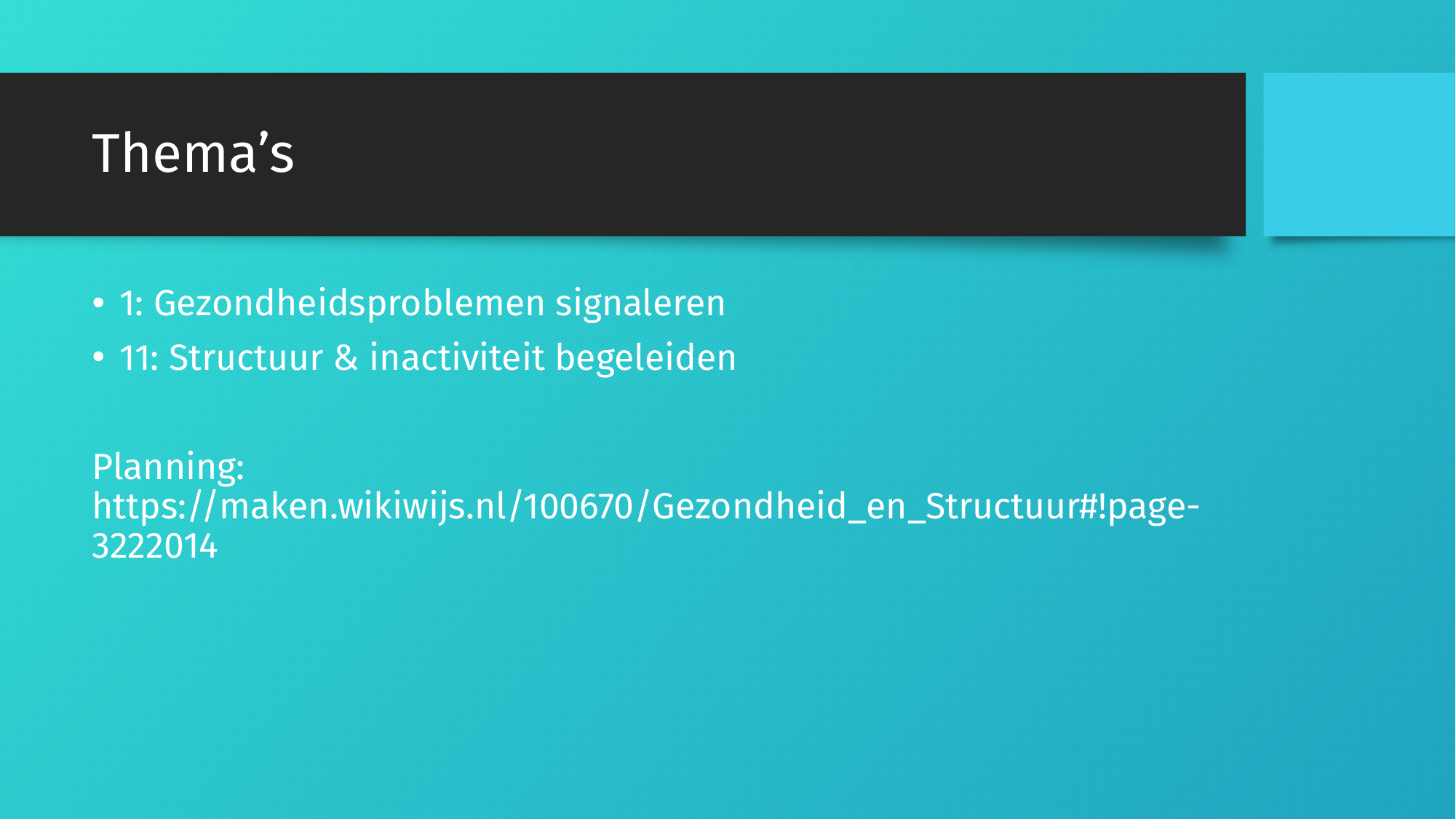

# Thema’s
1: Gezondheidsproblemen signaleren
11: Structuur & inactiviteit begeleiden

Planning: https://maken.wikiwijs.nl/100670/Gezondheid_en_Structuur#!page-3222014